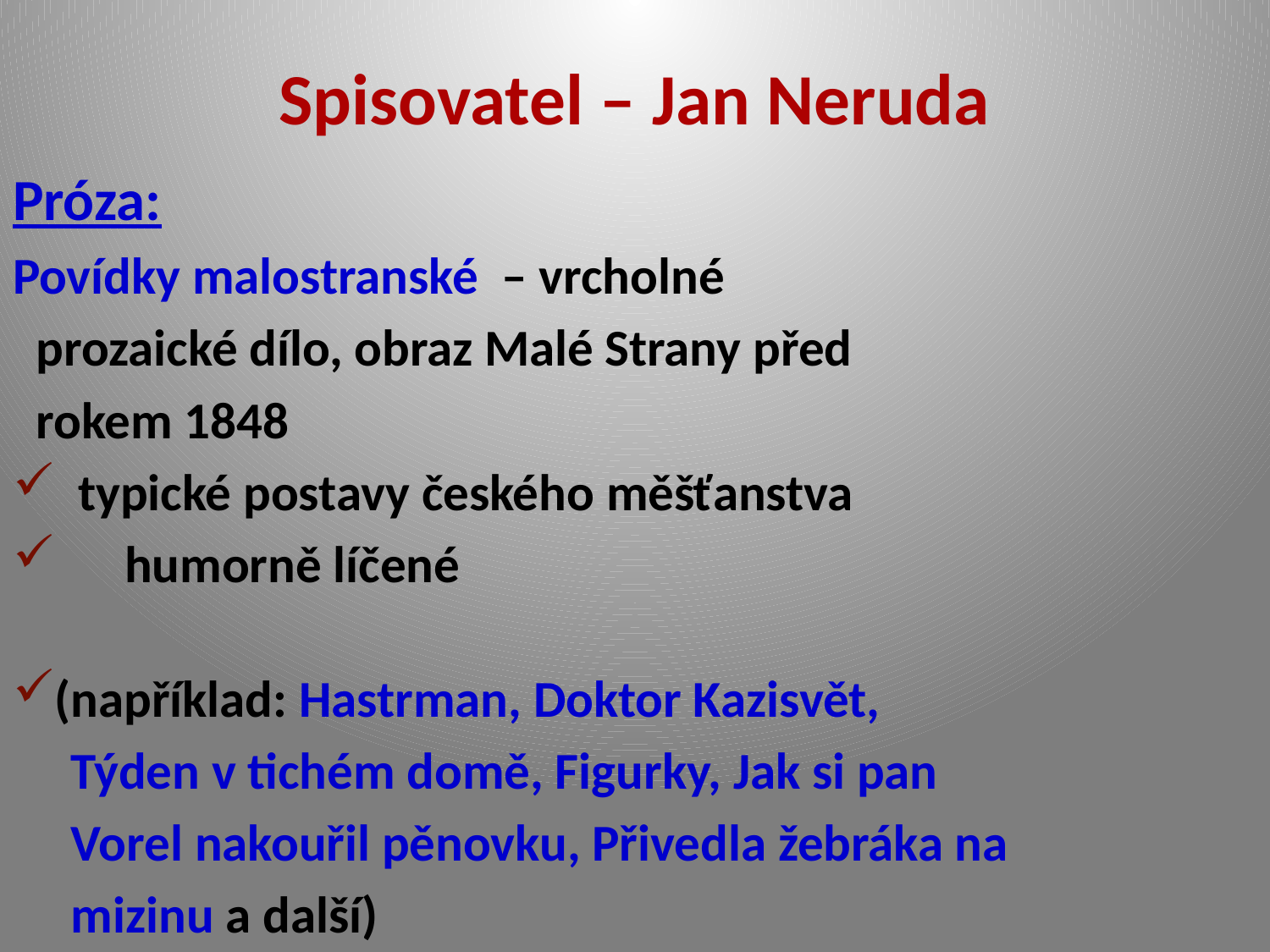

# Spisovatel – Jan Neruda
Próza:
Povídky malostranské  – vrcholné
  prozaické dílo, obraz Malé Strany před
  rokem 1848
  typické postavy českého měšťanstva
      humorně líčené
(například: Hastrman, Doktor Kazisvět,
     Týden v tichém domě, Figurky, Jak si pan
     Vorel nakouřil pěnovku, Přivedla žebráka na
     mizinu a další)